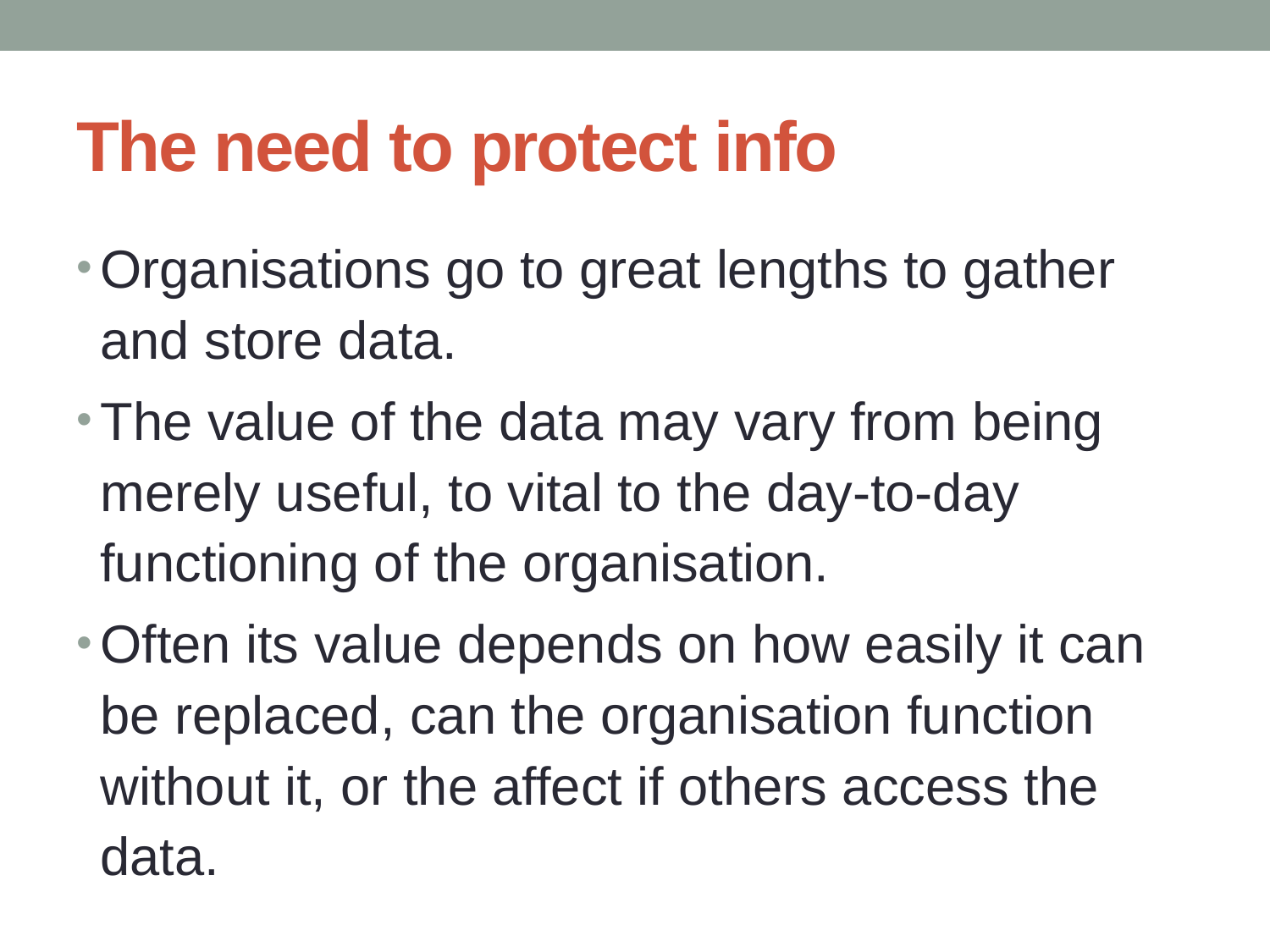

# The need to protect info
Organisations go to great lengths to gather and store data.
The value of the data may vary from being merely useful, to vital to the day-to-day functioning of the organisation.
Often its value depends on how easily it can be replaced, can the organisation function without it, or the affect if others access the data.